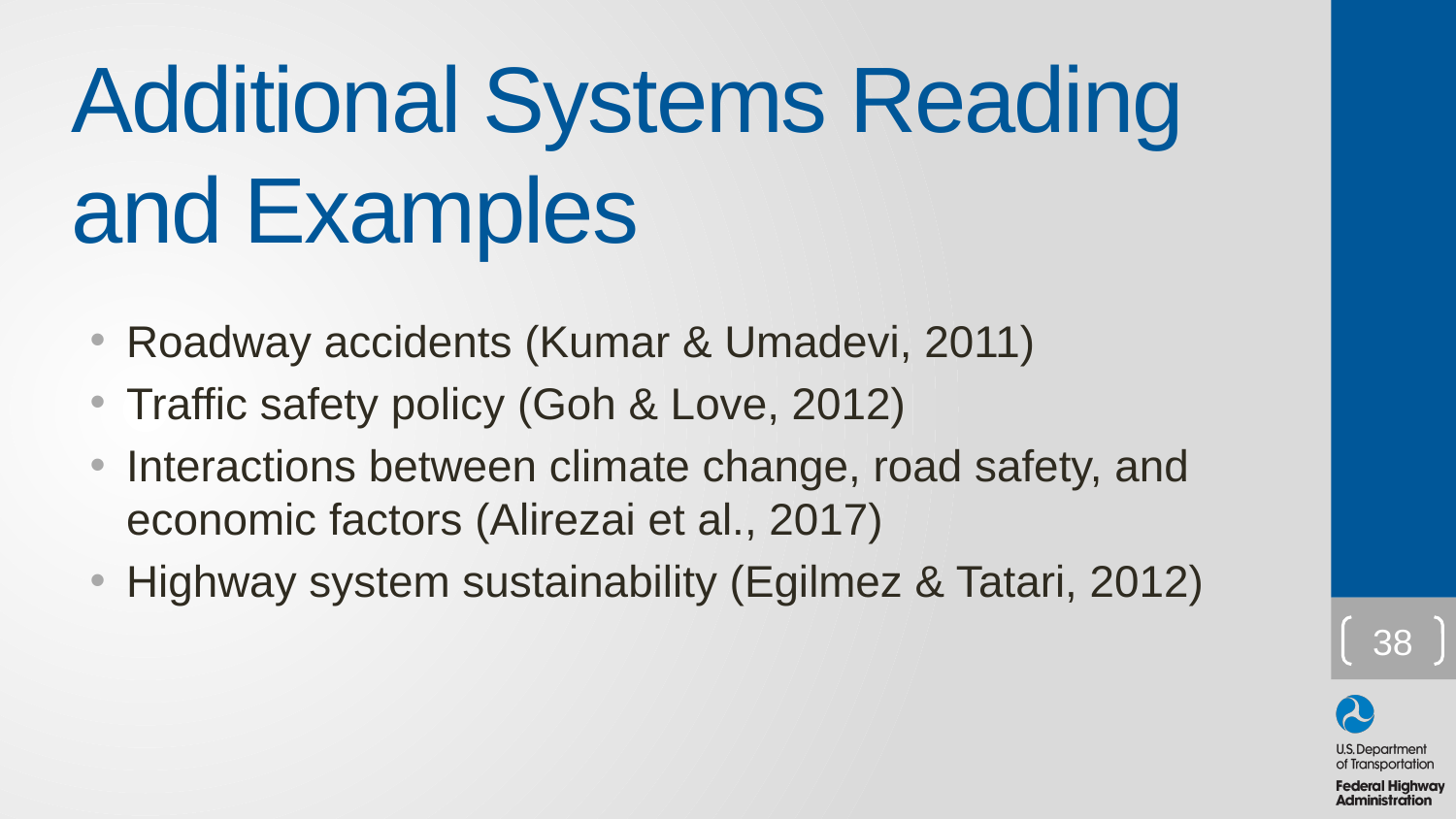

# Additional Systems Reading and Examples
Roadway accidents (Kumar & Umadevi, 2011)
Traffic safety policy (Goh & Love, 2012)
Interactions between climate change, road safety, and economic factors (Alirezai et al., 2017)
Highway system sustainability (Egilmez & Tatari, 2012)

38